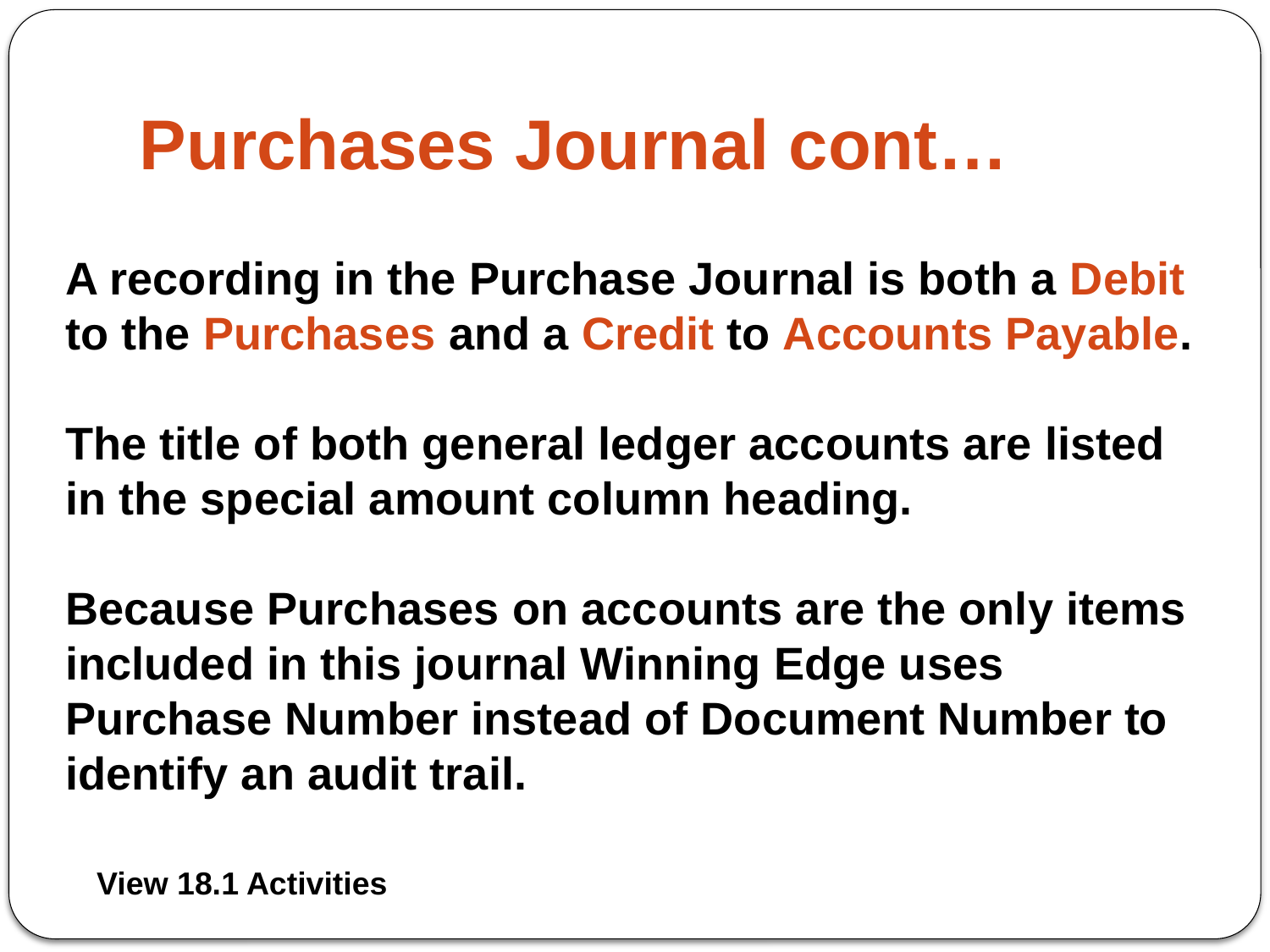

# Purchases Journal cont…
A recording in the Purchase Journal is both a Debit to the Purchases and a Credit to Accounts Payable.

The title of both general ledger accounts are listed in the special amount column heading.

Because Purchases on accounts are the only items included in this journal Winning Edge uses Purchase Number instead of Document Number to identify an audit trail.
View 18.1 Activities